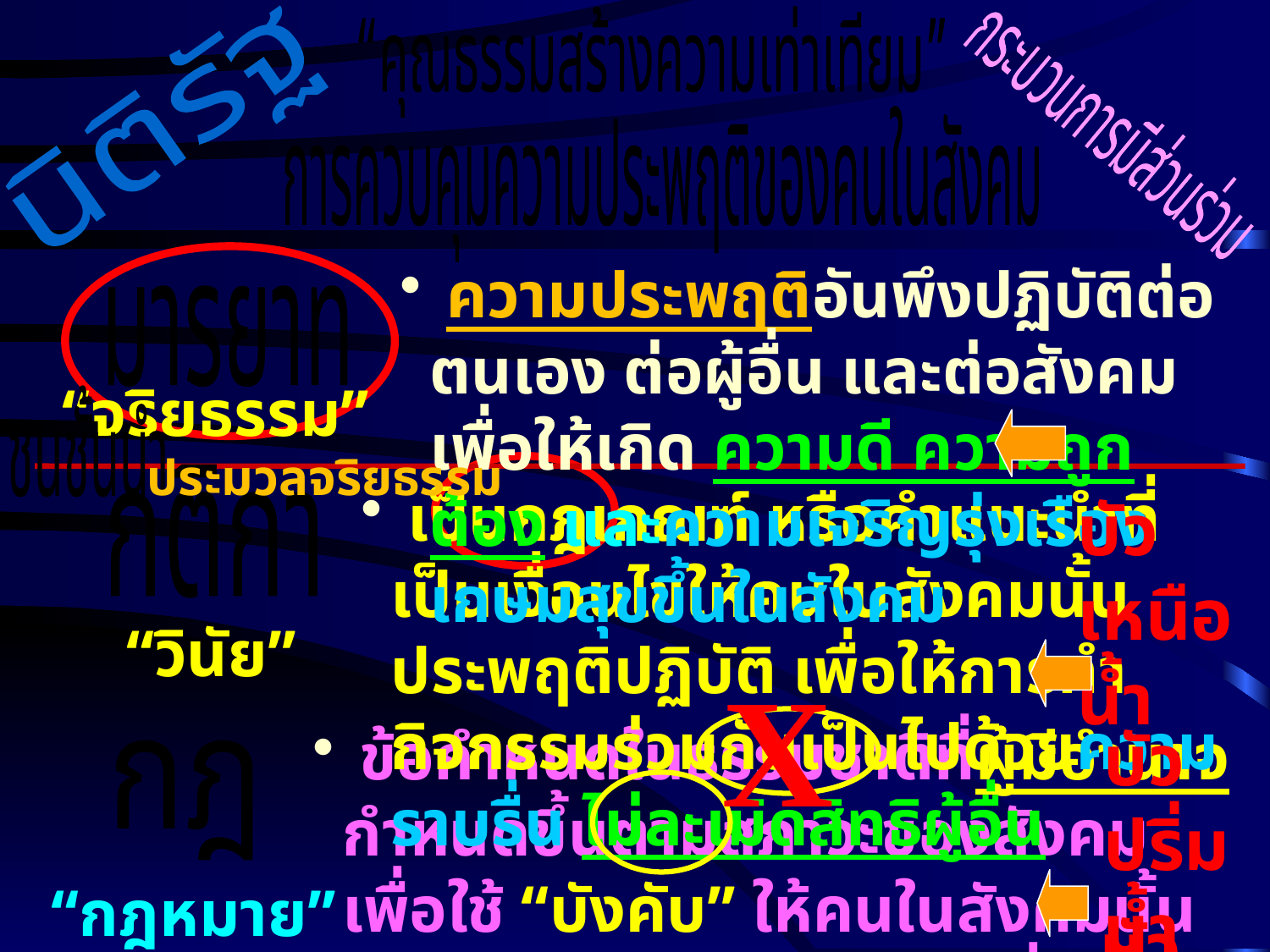

“คุณธรรมสร้างความเท่าเทียม”
นิติรัฐ
กระบวนการมีส่วนร่วม
การควบคุมความประพฤติของคนในสังคม

 ความประพฤติอันพึงปฏิบัติต่อตนเอง ต่อผู้อื่น และต่อสังคม  เพื่อให้เกิด ความดี ความถูกต้อง และความเจริญรุ่งเรืองเกษมสุขขึ้นในสังคม
มารยาท
บัวเหนือน้ำ

“จริยธรรม”
ชนชั้นนำ
ประมวลจริยธรรม

กติกา

 เป็นกฎเกณฑ์ หรือคำแนะนำที่เป็นเงื่อนไขให้คนในสังคมนั้นประพฤติปฏิบัติ เพื่อให้การทำกิจกรรมร่วมกันเป็นไปด้วยความราบรื่น ไม่ละเมิดสิทธิผู้อื่น
บัวปริ่มน้ำ

“วินัย”
X

 ข้อกำหนดในธรรมชาติที่ผู้มีอำนาจกำหนดขึ้นตามสภาวะของสังคม เพื่อใช้ “บังคับ” ให้คนในสังคมนั้นประพฤติปฏิบัติอันจะนำมาซึ่งความสงบเรียบร้อยของสังคม
กฎ

บัวใต้น้ำ

“กฎหมาย”